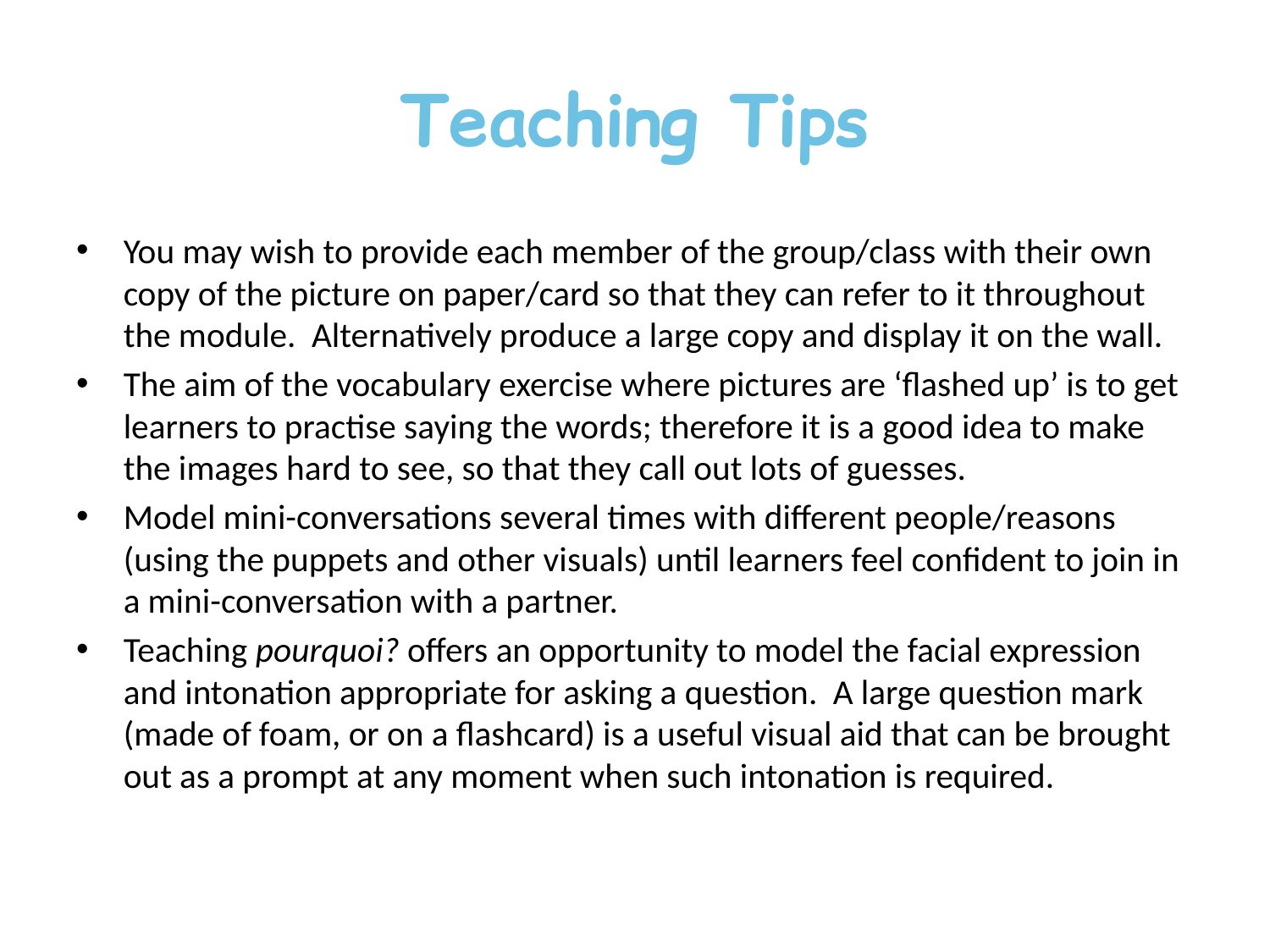

# Teaching Tips
You may wish to provide each member of the group/class with their own copy of the picture on paper/card so that they can refer to it throughout the module.  Alternatively produce a large copy and display it on the wall.
The aim of the vocabulary exercise where pictures are ‘flashed up’ is to get learners to practise saying the words; therefore it is a good idea to make the images hard to see, so that they call out lots of guesses.
Model mini-conversations several times with different people/reasons (using the puppets and other visuals) until learners feel confident to join in a mini-conversation with a partner.
Teaching pourquoi? offers an opportunity to model the facial expression and intonation appropriate for asking a question.  A large question mark (made of foam, or on a flashcard) is a useful visual aid that can be brought out as a prompt at any moment when such intonation is required.